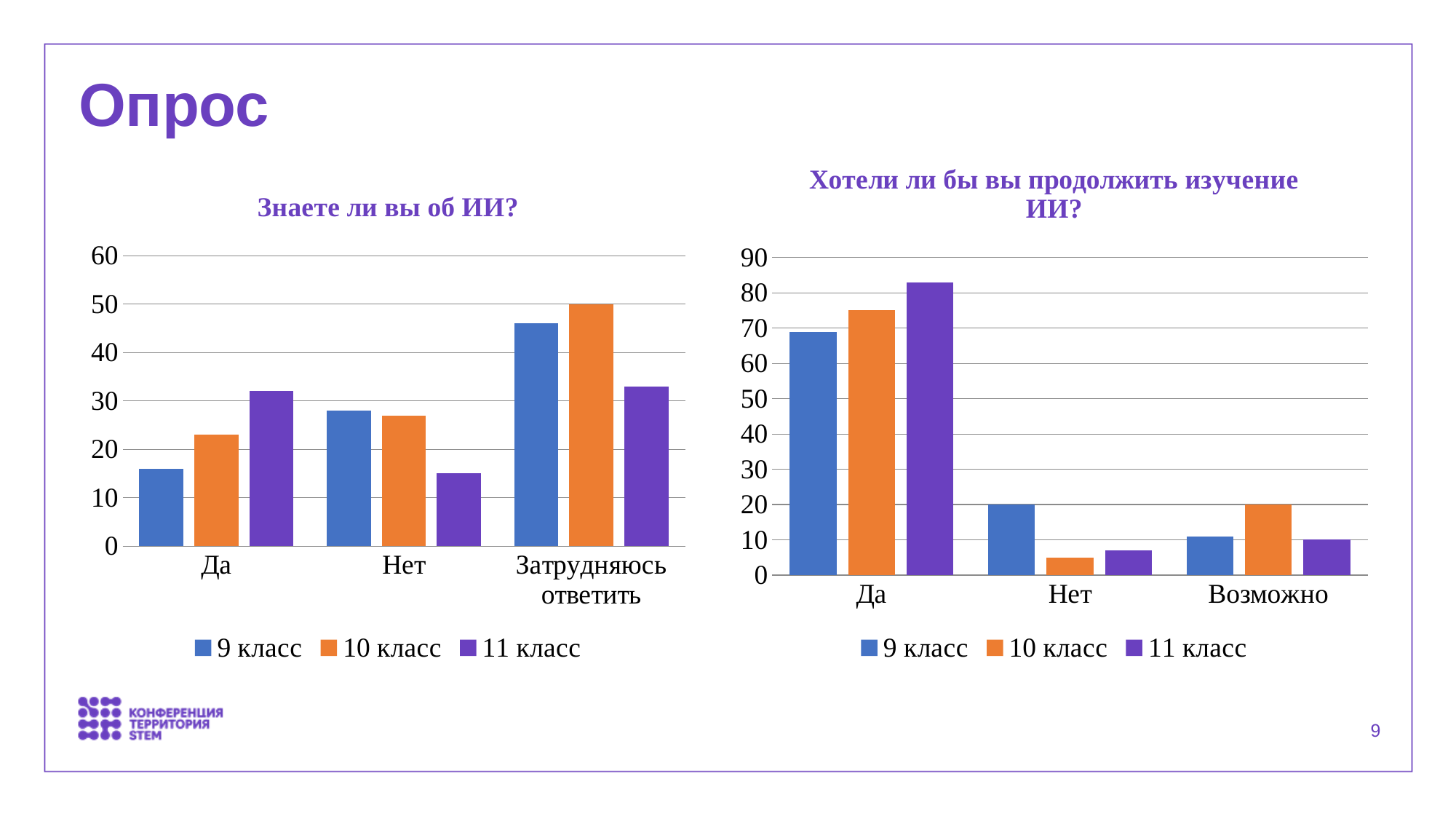

# Опрос

### Chart: Хотели ли бы вы продолжить изучение ИИ?

| Category | 9 класс | 10 класс | 11 класс |
|---|---|---|---|
| Да | 69.0 | 75.0 | 83.0 |
| Нет | 20.0 | 5.0 | 7.0 |
| Возможно | 11.0 | 20.0 | 10.0 |

### Chart: Знаете ли вы об ИИ?

| Category | 9 класс | 10 класс | 11 класс |
|---|---|---|---|
| Да | 16.0 | 23.0 | 32.0 |
| Нет | 28.0 | 27.0 | 15.0 |
| Затрудняюсь ответить | 46.0 | 50.0 | 33.0 |
9